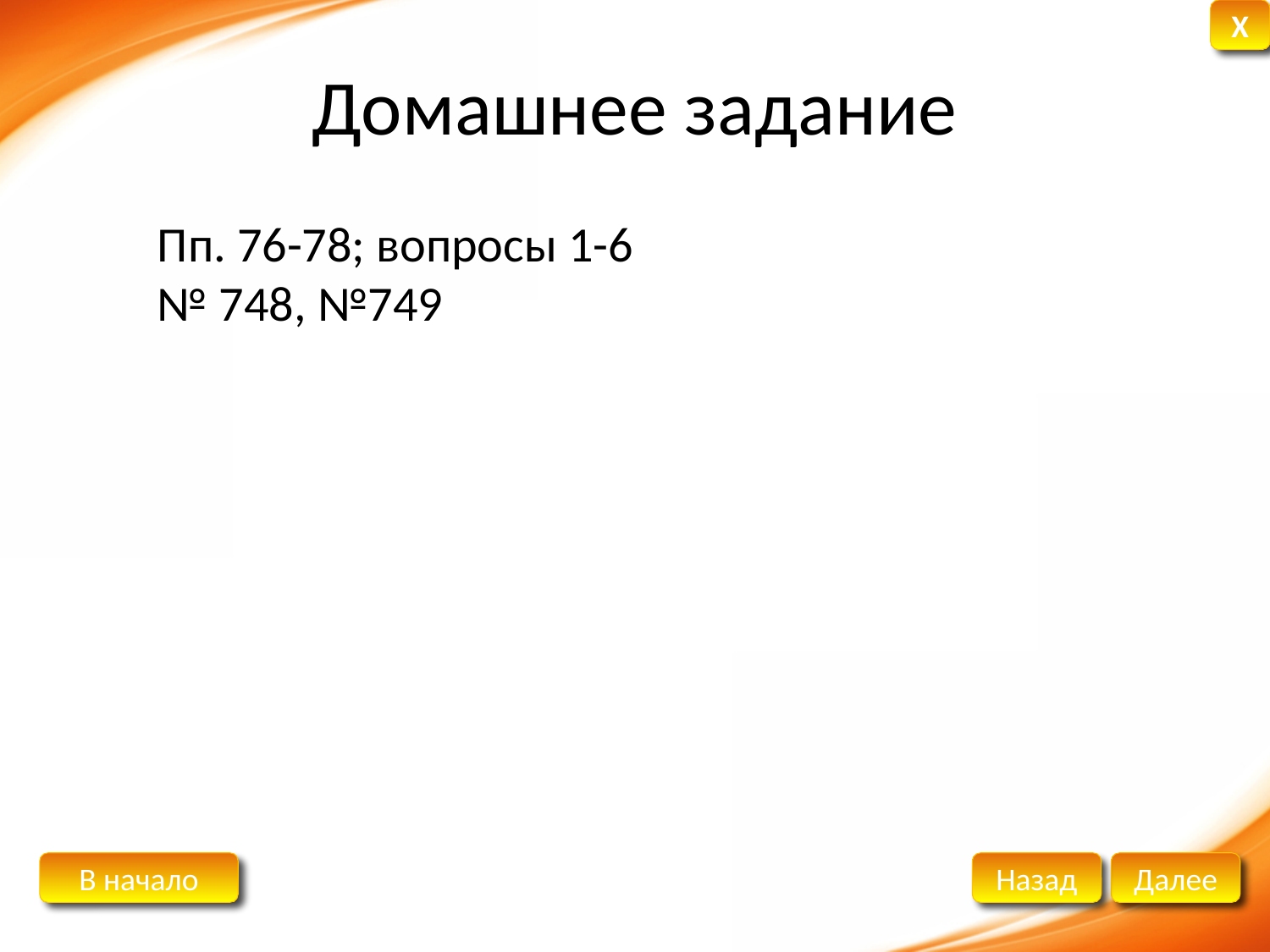

# Домашнее задание
Пп. 76-78; вопросы 1-6
№ 748, №749